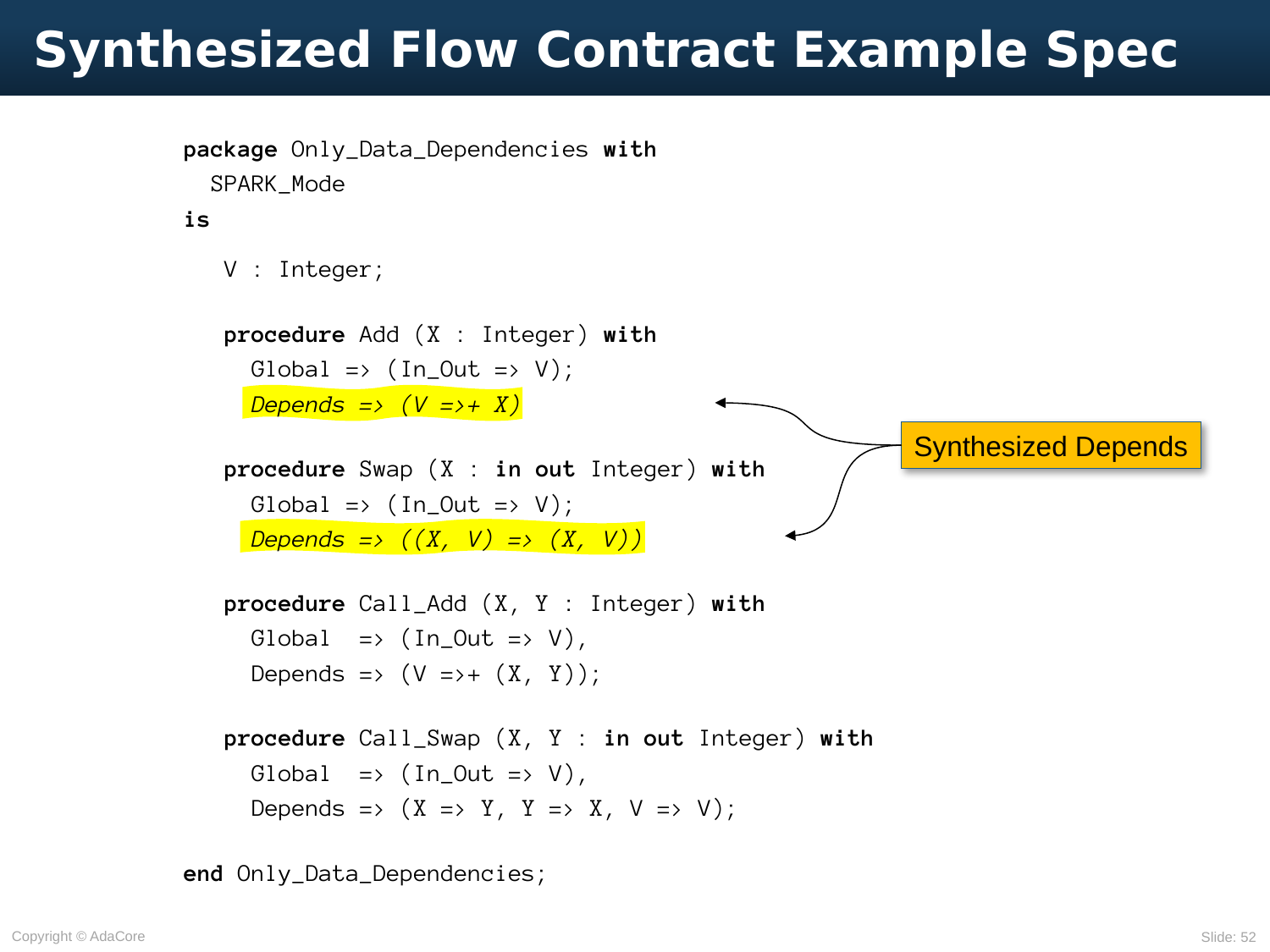

# Synthesized Flow Contract Example Spec
package Only_Data_Dependencies with
  SPARK_Mode
is
   V : Integer;
   procedure Add (X : Integer) with
     Global => (In_Out => V);
     Depends => (V =>+ X)
   procedure Swap (X : in out Integer) with
     Global => (In_Out => V);
     Depends => ((X, V) => (X, V))
   procedure Call_Add (X, Y : Integer) with
     Global  => (In_Out => V),
     Depends => (V =>+ (X, Y));
   procedure Call_Swap (X, Y : in out Integer) with
     Global  => (In_Out => V),
     Depends => (X => Y, Y => X, V => V);
end Only_Data_Dependencies;

Synthesized Depends